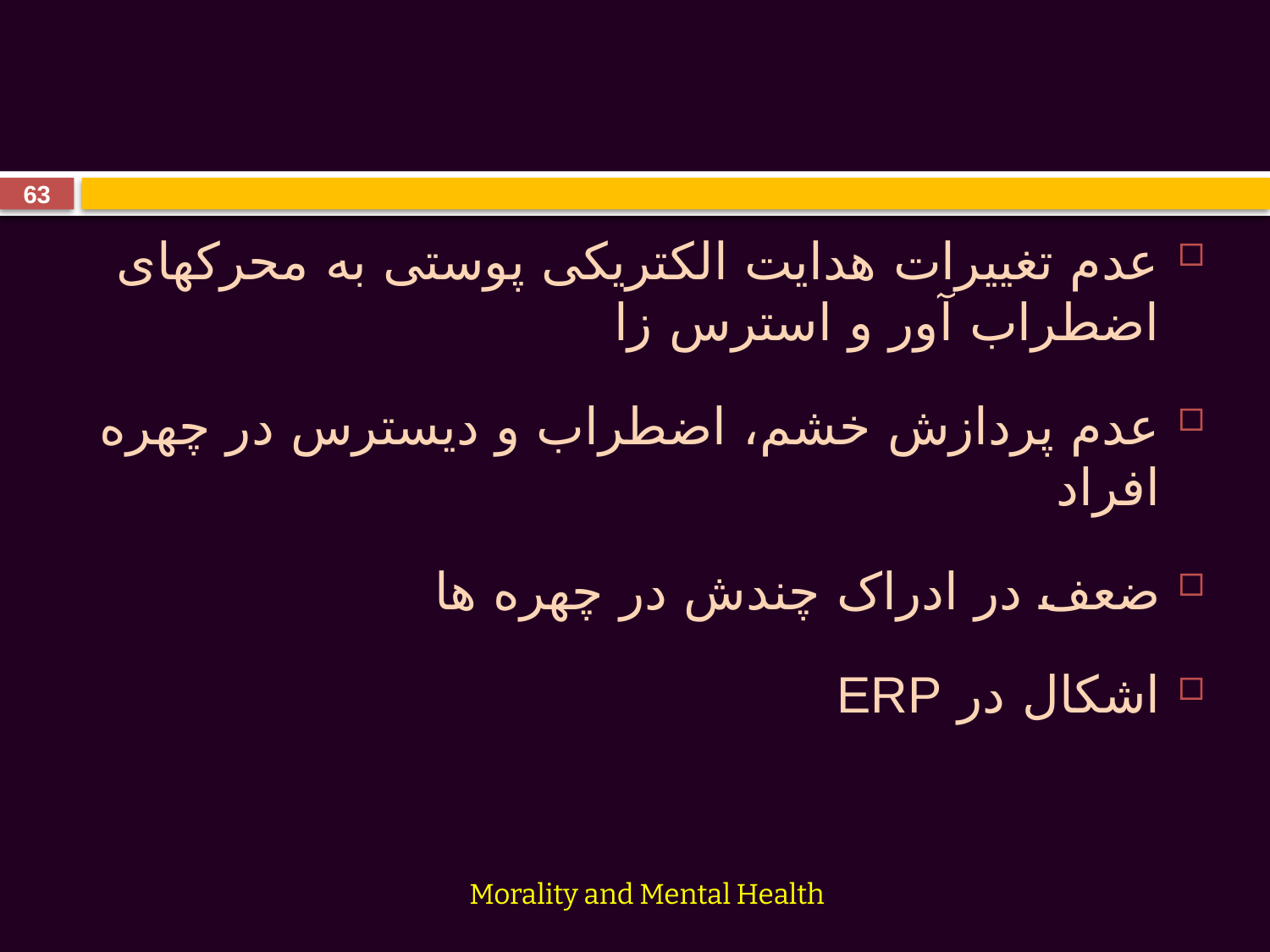

#
63
عدم تغییرات هدایت الکتریکی پوستی به محرکهای اضطراب آور و استرس زا
عدم پردازش خشم، اضطراب و دیسترس در چهره افراد
ضعف در ادراک چندش در چهره ها
اشکال در ERP
Morality and Mental Health